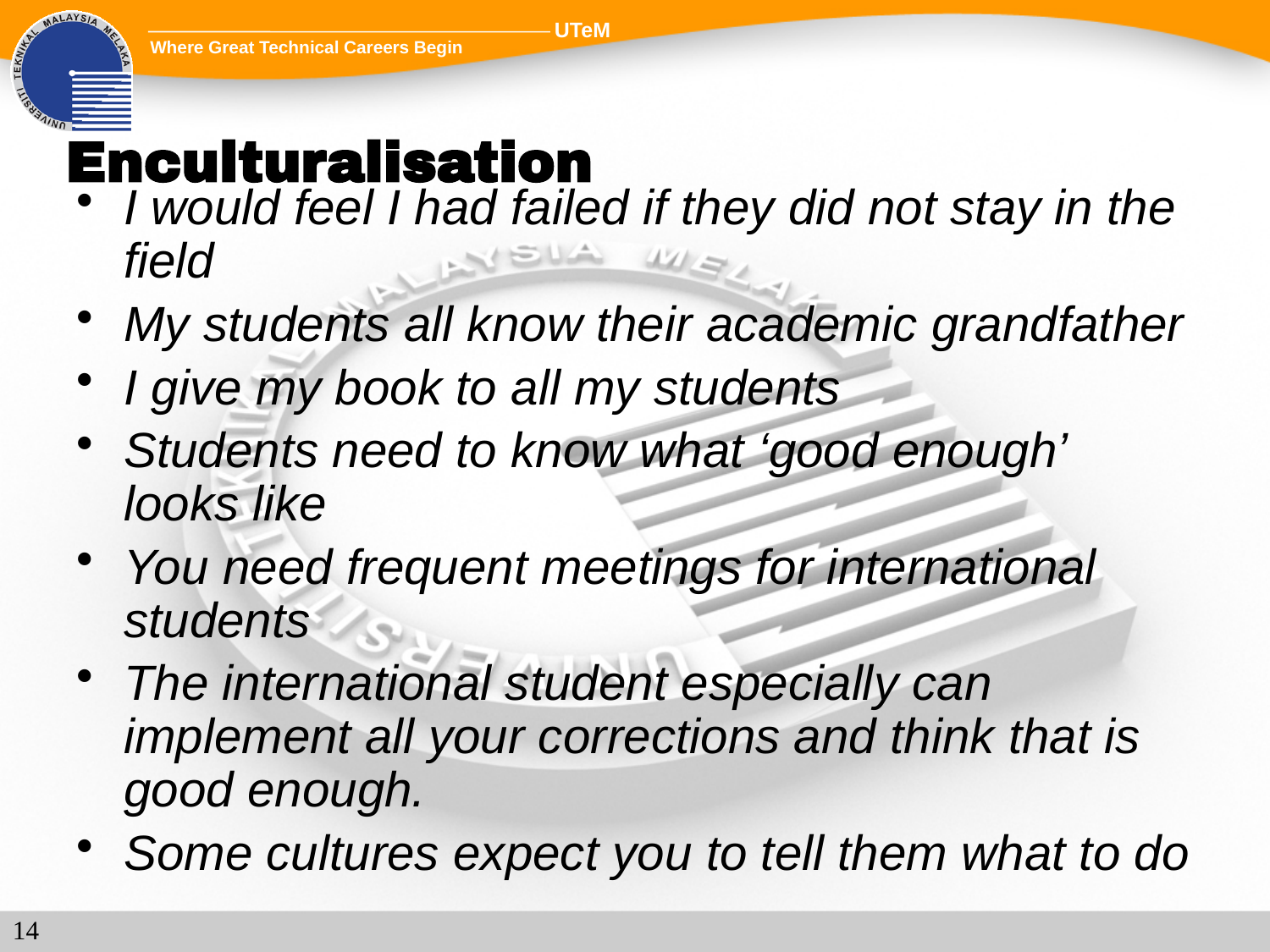

# Enculturalisation
I would feel I had failed if they did not stay in the field
My students all know their academic grandfather
I give my book to all my students
Students need to know what ‘good enough’ looks like
You need frequent meetings for international students
The international student especially can implement all your corrections and think that is good enough.
Some cultures expect you to tell them what to do